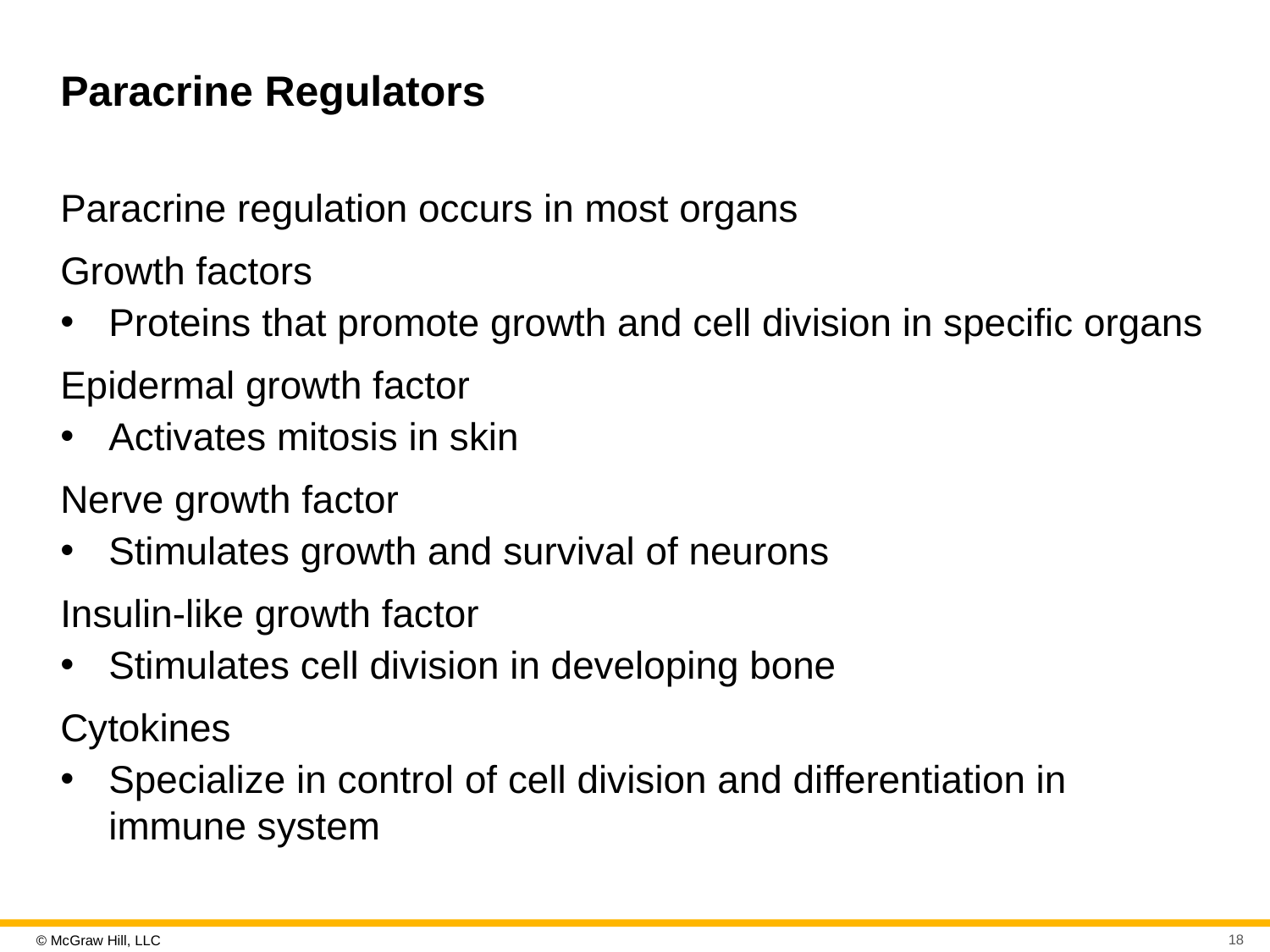

# Paracrine Regulators
Paracrine regulation occurs in most organs
Growth factors
Proteins that promote growth and cell division in specific organs
Epidermal growth factor
Activates mitosis in skin
Nerve growth factor
Stimulates growth and survival of neurons
Insulin-like growth factor
Stimulates cell division in developing bone
Cytokines
Specialize in control of cell division and differentiation in immune system
18